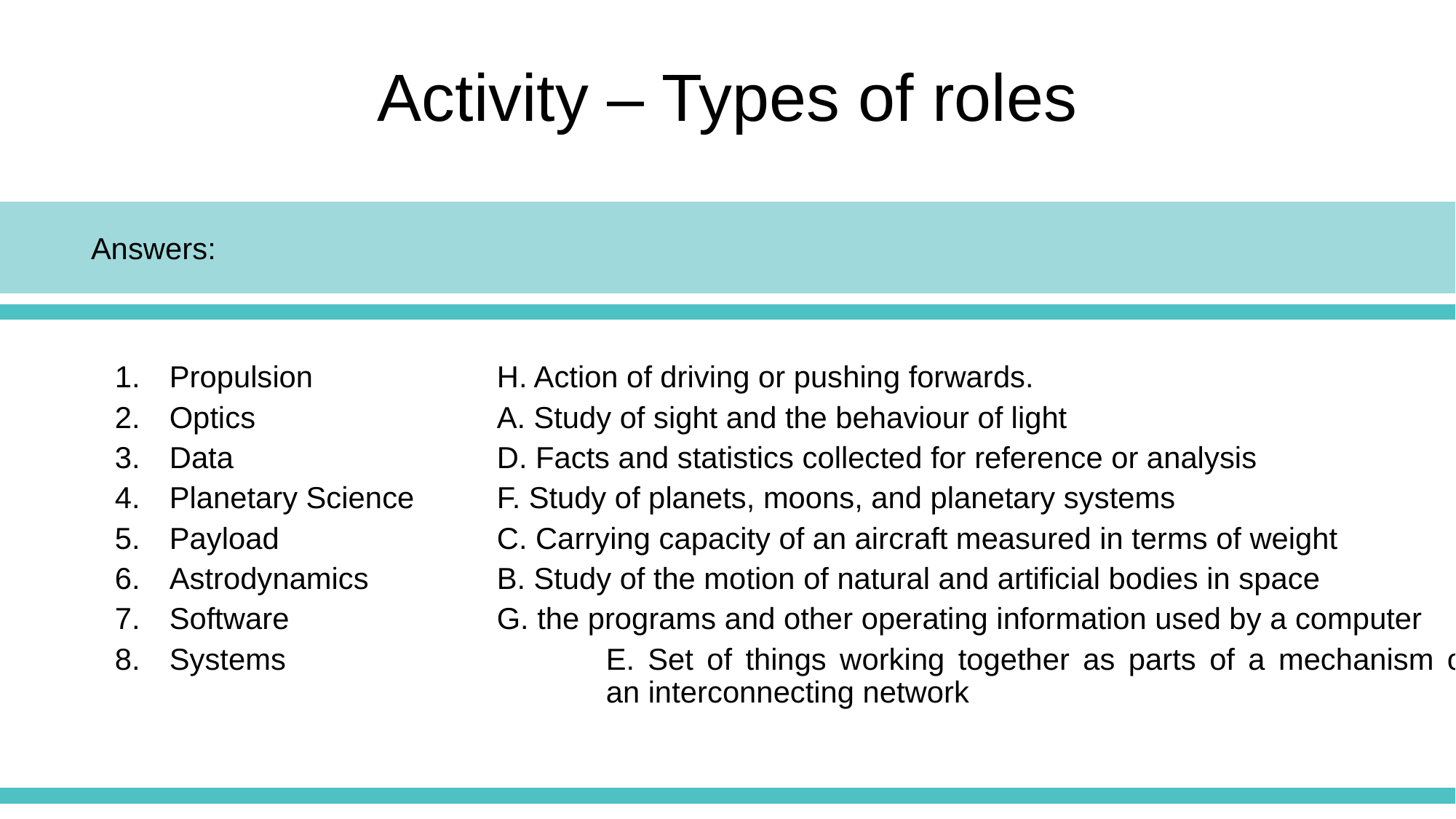

# Activity – Types of roles

Answers:
Propulsion		H. Action of driving or pushing forwards.
Optics			A. Study of sight and the behaviour of light
Data			D. Facts and statistics collected for reference or analysis
Planetary Science	F. Study of planets, moons, and planetary systems
Payload 		C. Carrying capacity of an aircraft measured in terms of weight
Astrodynamics		B. Study of the motion of natural and artificial bodies in space
Software		G. the programs and other operating information used by a computer
Systems			E. Set of things working together as parts of a mechanism or 				an interconnecting network